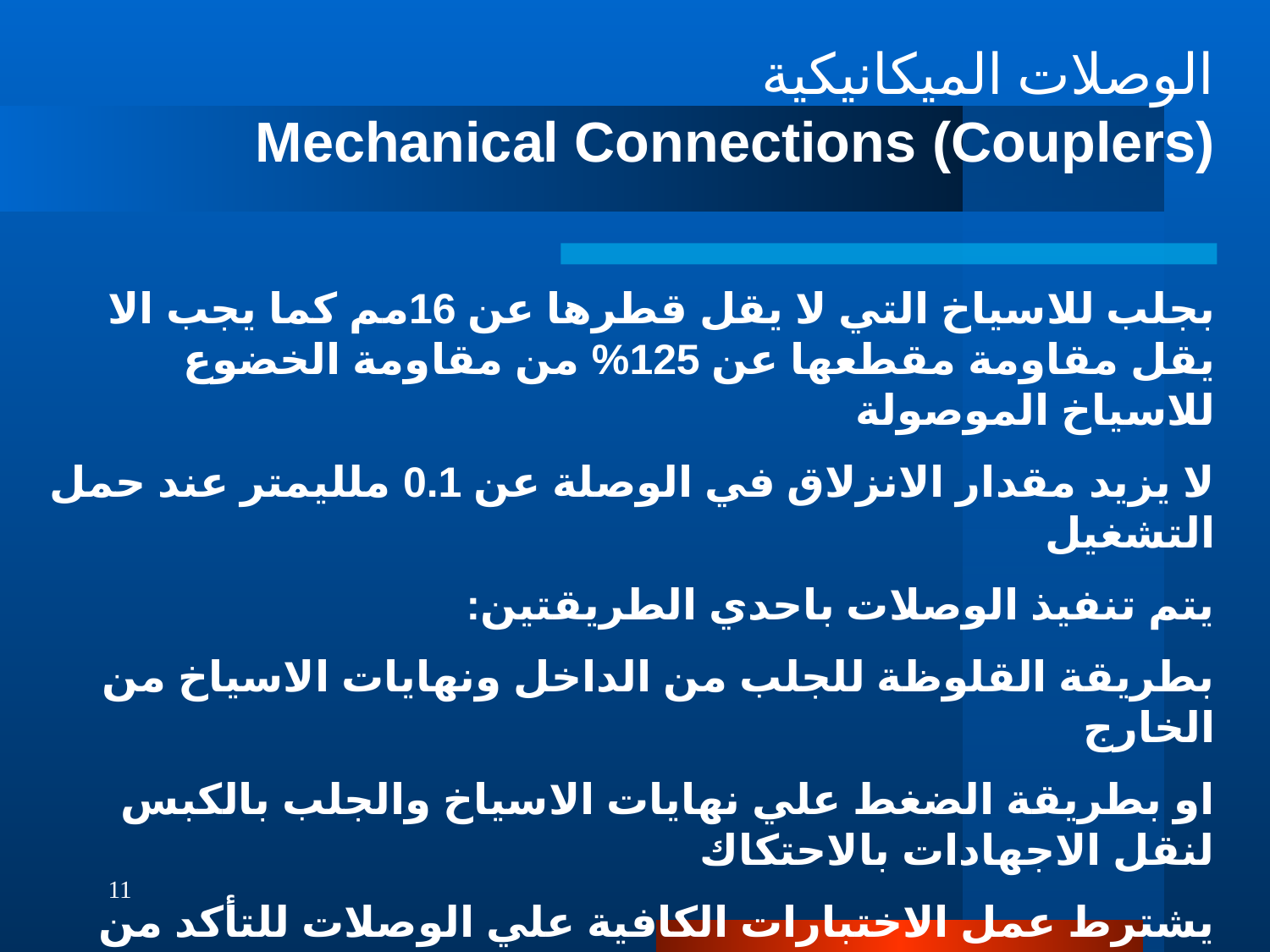

الوصلات الميكانيكية
Mechanical Connections (Couplers)
بجلب للاسياخ التي لا يقل قطرها عن 16مم كما يجب الا يقل مقاومة مقطعها عن 125% من مقاومة الخضوع للاسياخ الموصولة
لا يزيد مقدار الانزلاق في الوصلة عن 0.1 ملليمتر عند حمل التشغيل
يتم تنفيذ الوصلات باحدي الطريقتين:
بطريقة القلوظة للجلب من الداخل ونهايات الاسياخ من الخارج
او بطريقة الضغط علي نهايات الاسياخ والجلب بالكبس لنقل الاجهادات بالاحتكاك
يشترط عمل الاختبارات الكافية علي الوصلات للتأكد من قدرتها علي مقاومة اجهادات التشغيل
11